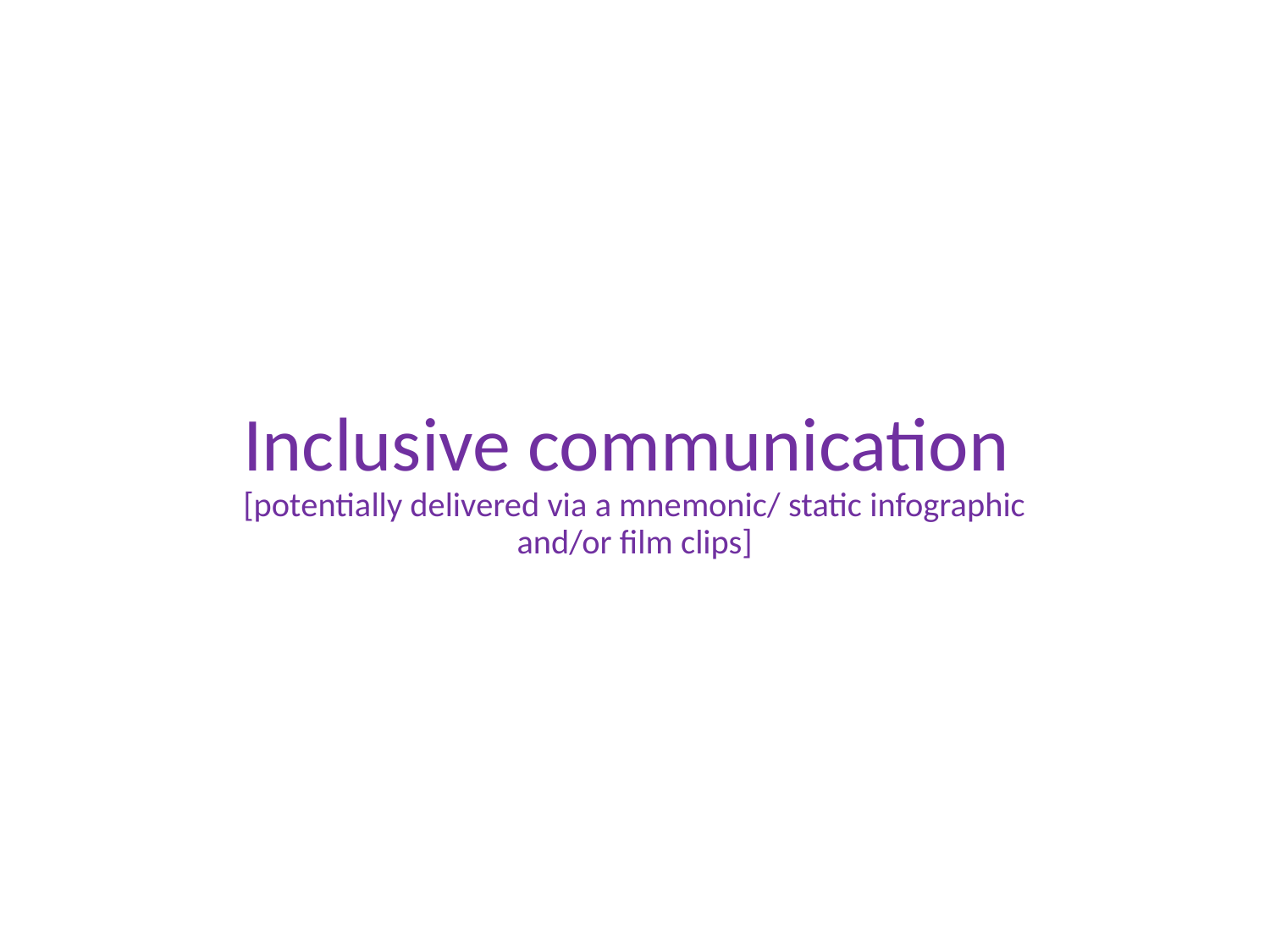

# Inclusive communication [potentially delivered via a mnemonic/ static infographic and/or film clips]